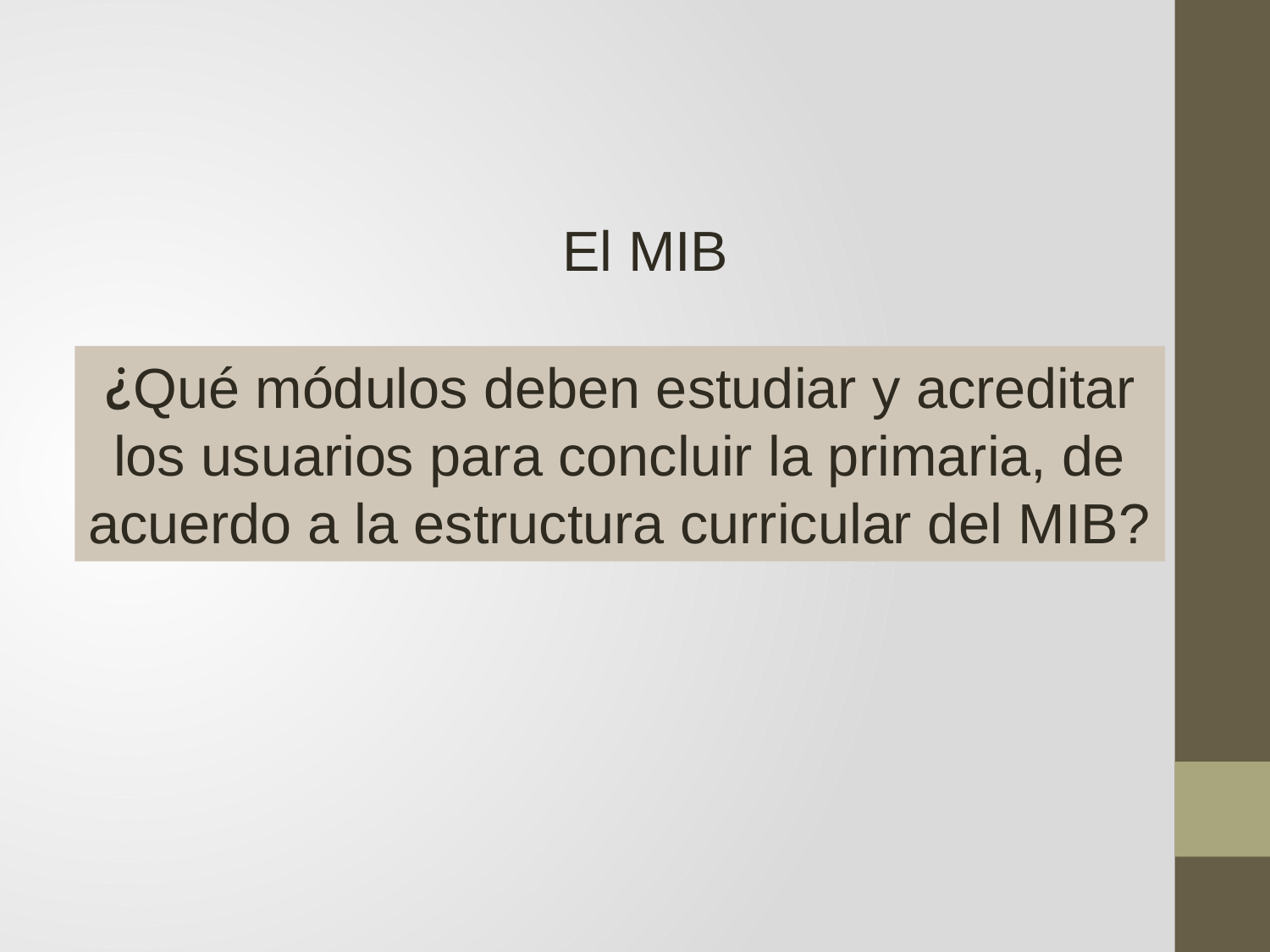

El MIB
¿Qué módulos deben estudiar y acreditar los usuarios para concluir la primaria, de acuerdo a la estructura curricular del MIB?